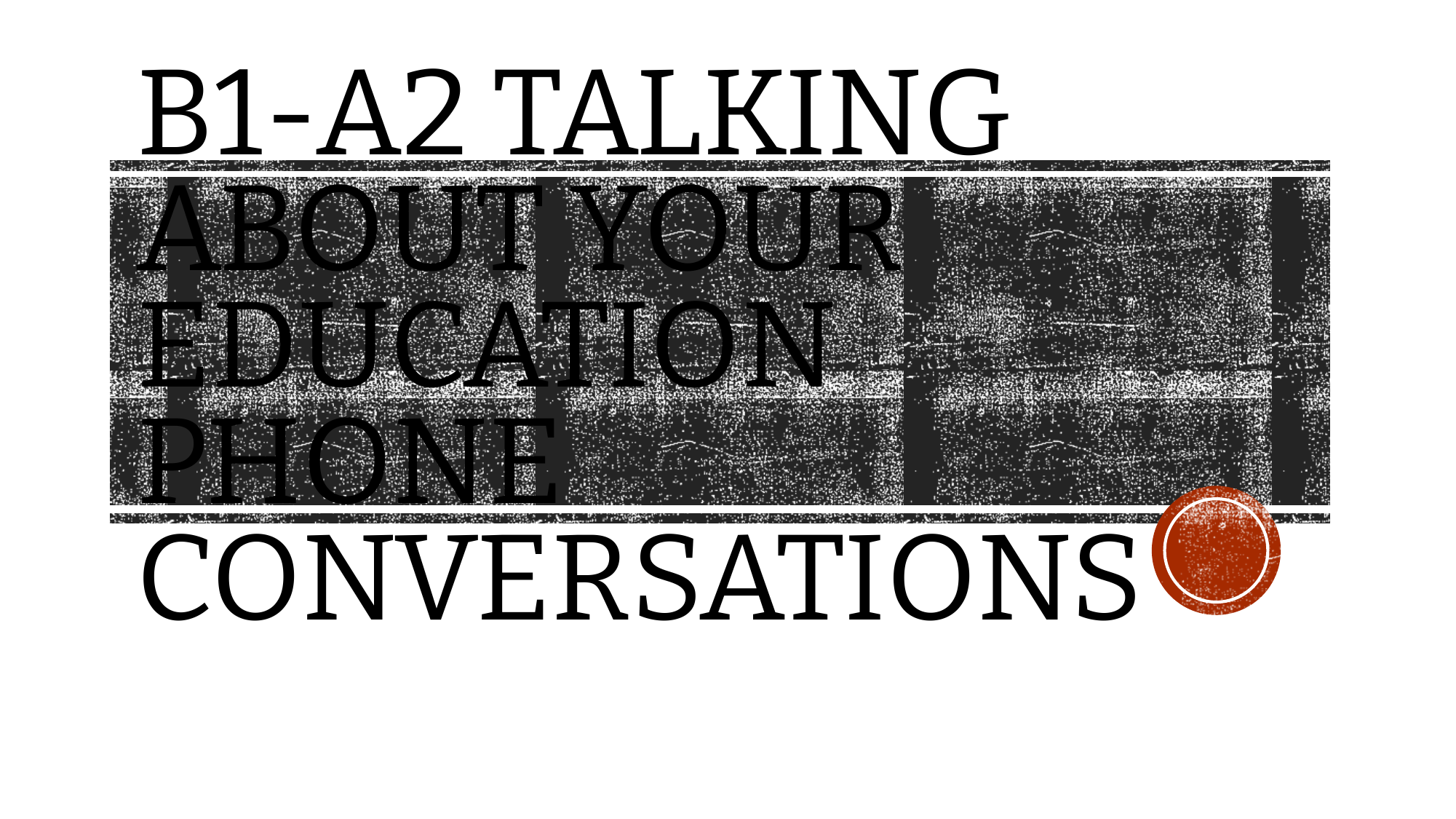

# B1-A2 talking about your education Phone conversations